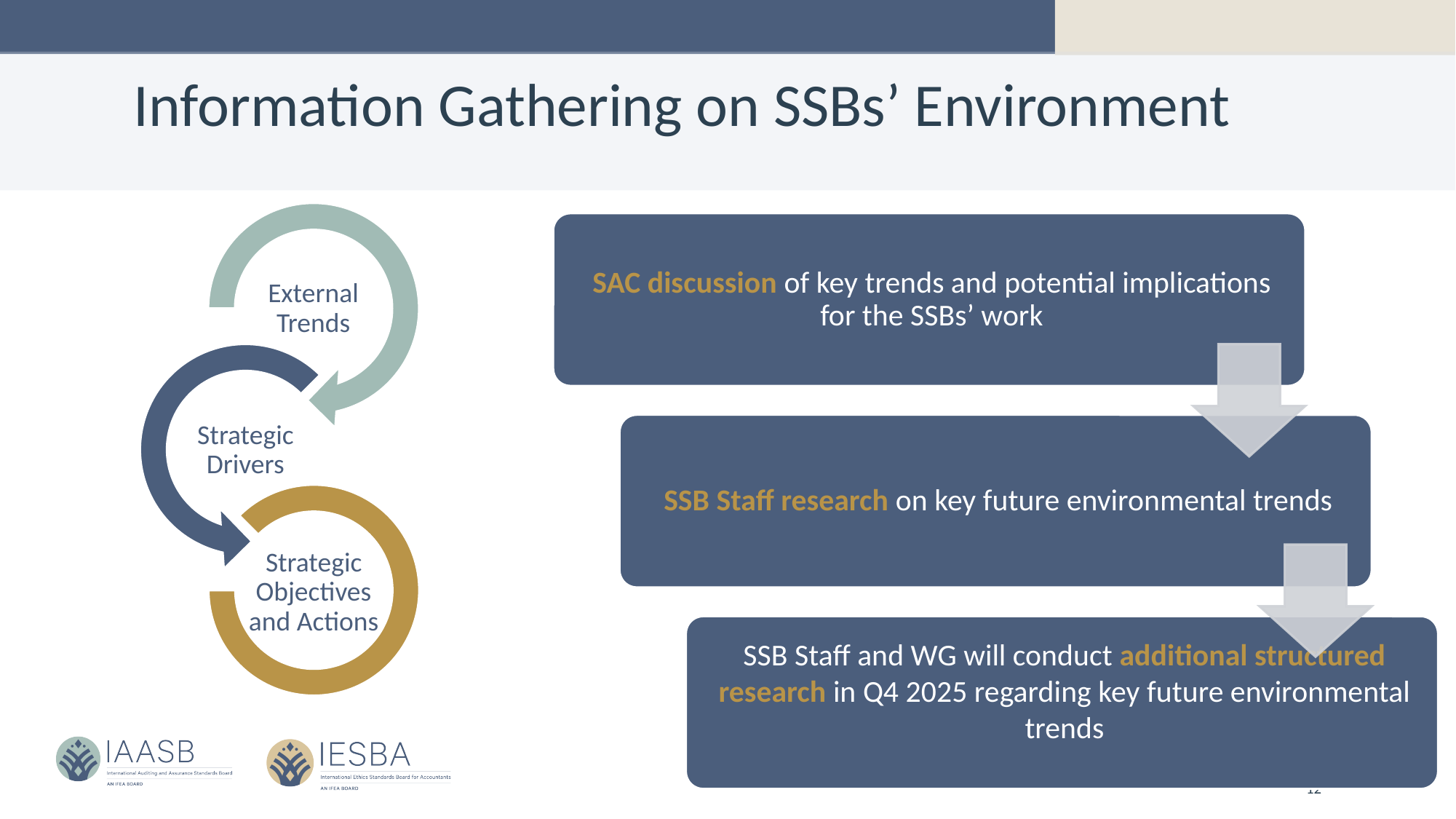

# Information Gathering on SSBs’ Environment
External Trends
Strategic Drivers
Strategic Objectives and Actions
SAC discussion of key trends and potential implications for the SSBs’ work
SSB Staff research on key future environmental trends
SSB Staff and WG will conduct additional structured research in Q4 2025 regarding key future environmental trends

12